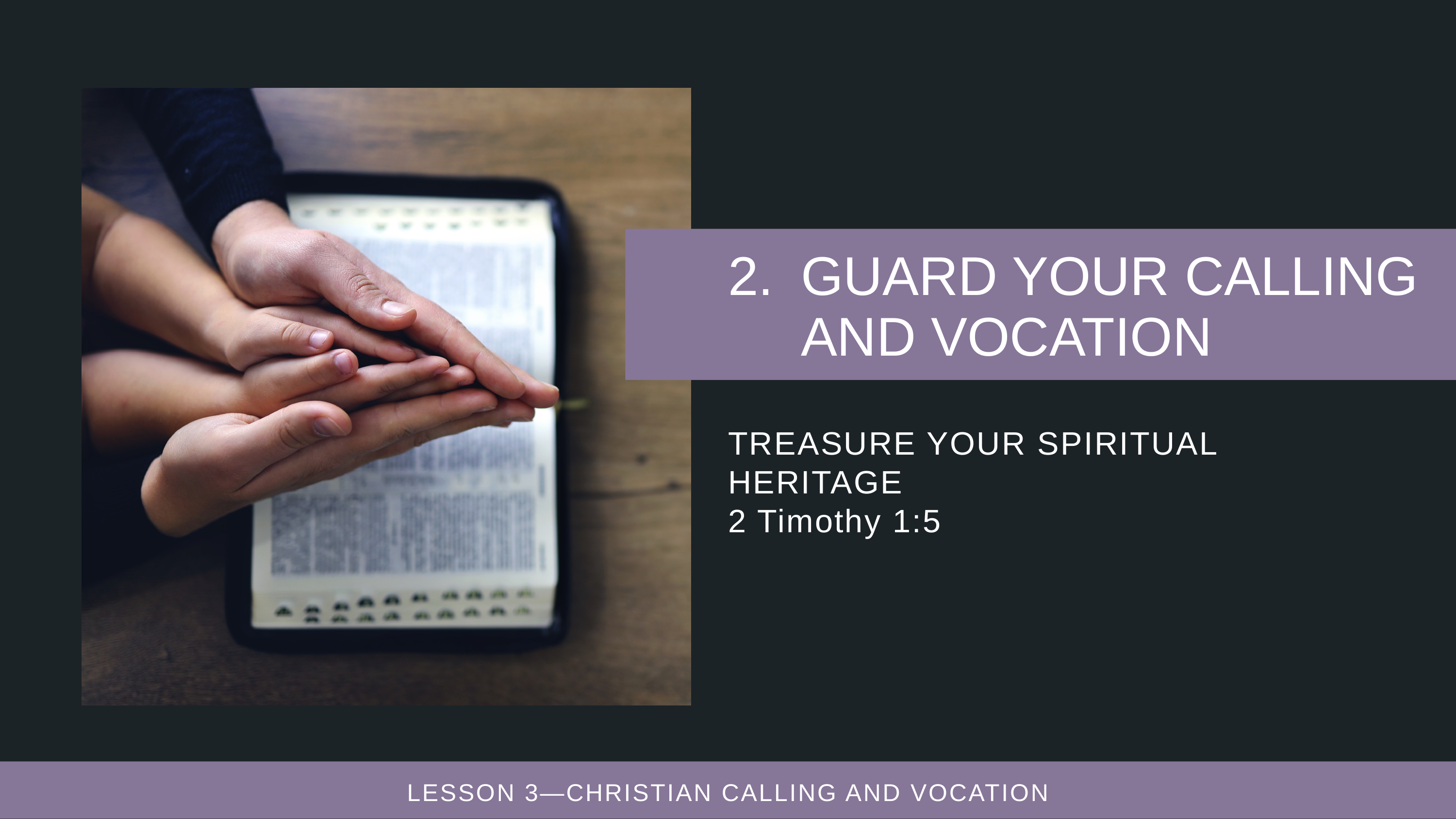

TREASURE YOUR SPIRITUAL HERITAGE
2 Timothy 1:5